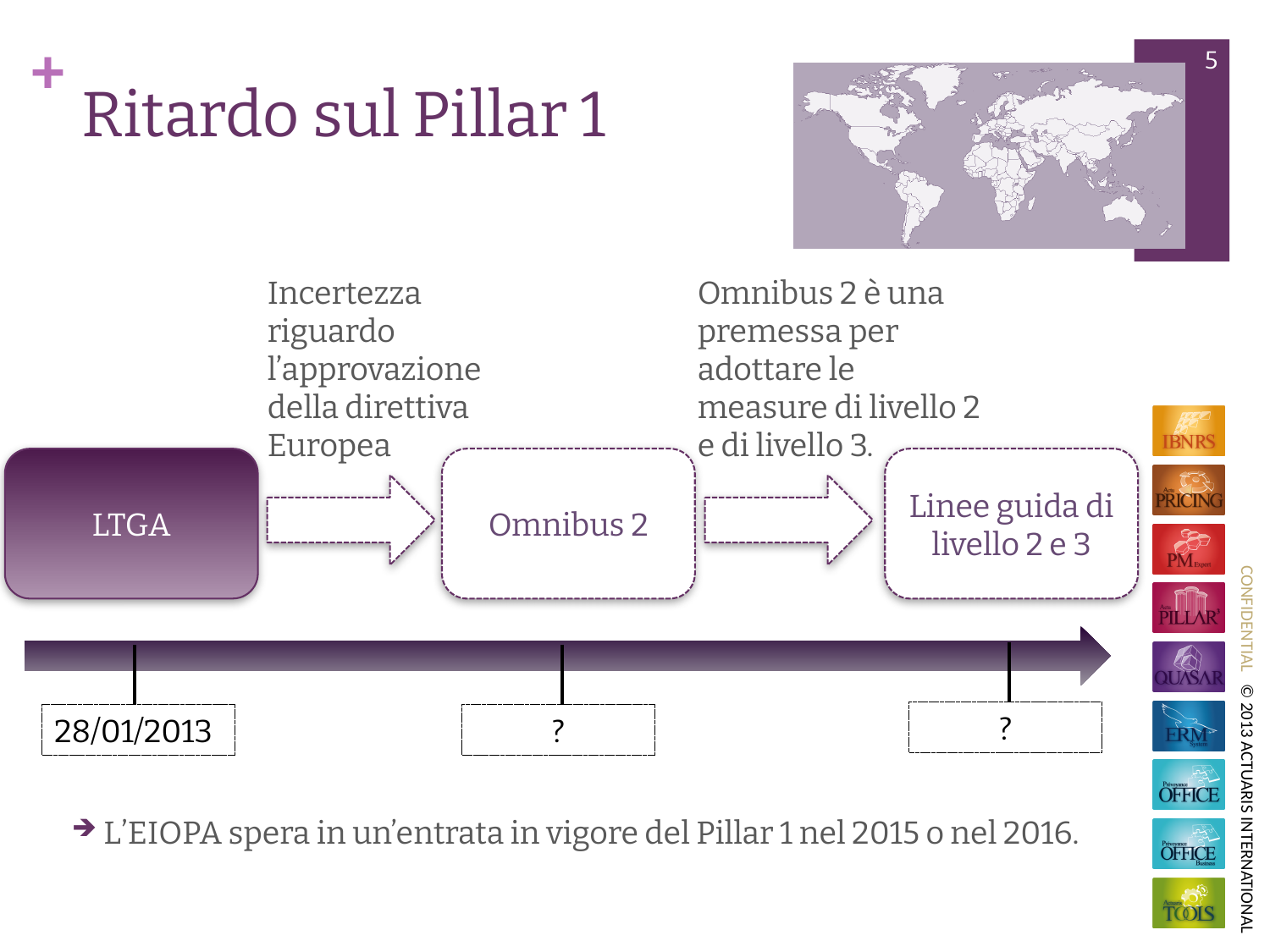

5
# Ritardo sul Pillar 1
Incertezza riguardo l’approvazione della direttiva Europea
Omnibus 2 è una premessa per adottare le measure di livello 2 e di livello 3.
LTGA
Omnibus 2
Linee guida di livello 2 e 3

?
28/01/2013
?
L’EIOPA spera in un’entrata in vigore del Pillar 1 nel 2015 o nel 2016.